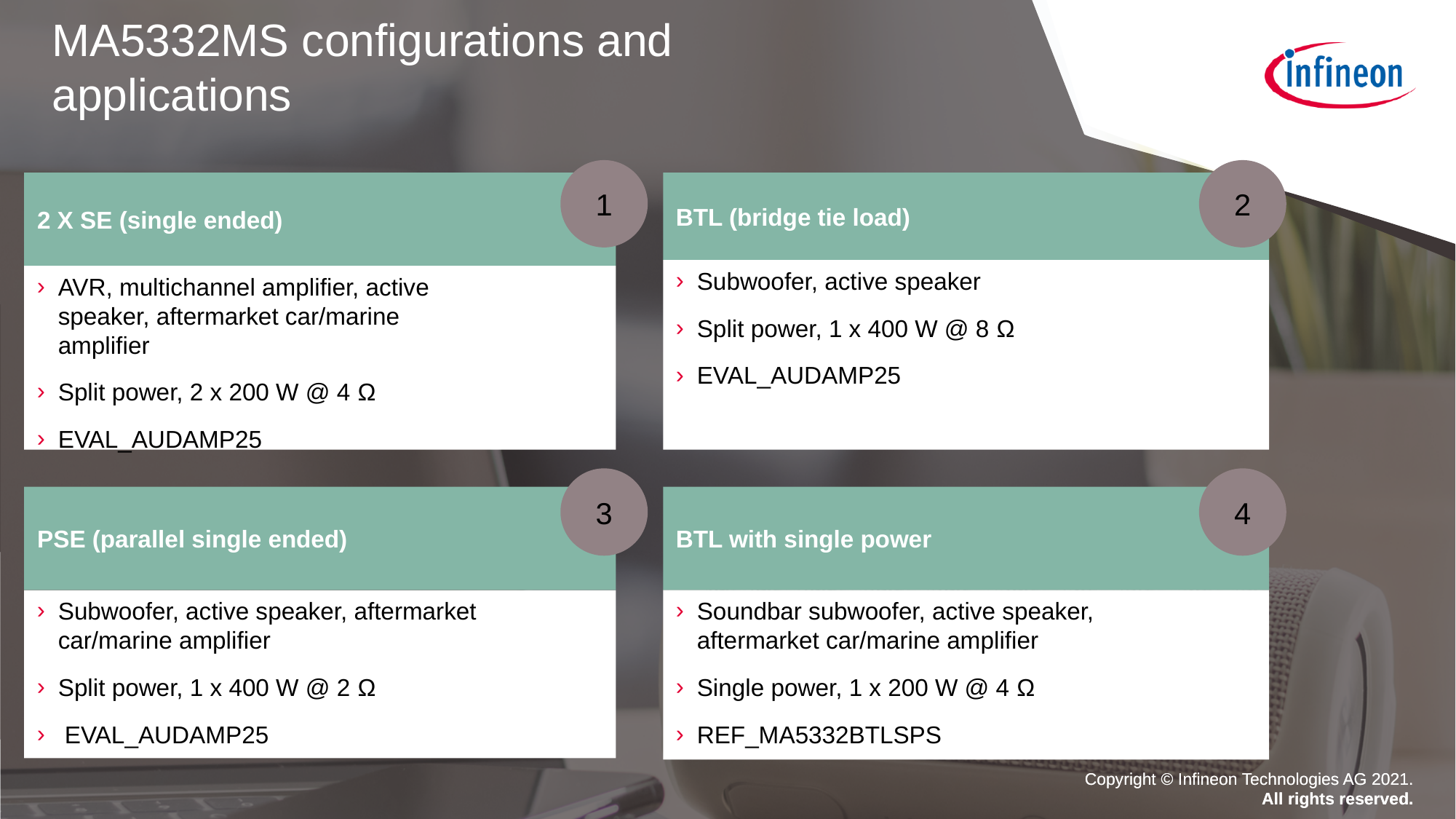

MA5332MS configurations and applications
1
2
BTL (bridge tie load)
Subwoofer, active speaker
Split power, 1 x 400 W @ 8 Ω
EVAL_AUDAMP25

2 X SE (single ended)
AVR, multichannel amplifier, active speaker, aftermarket car/marine amplifier
Split power, 2 x 200 W @ 4 Ω
EVAL_AUDAMP25

3
4

PSE (parallel single ended)

Subwoofer, active speaker, aftermarket car/marine amplifier
Split power, 1 x 400 W @ 2 Ω
 EVAL_AUDAMP25

BTL with single power
Soundbar subwoofer, active speaker, aftermarket car/marine amplifier
Single power, 1 x 200 W @ 4 Ω
REF_MA5332BTLSPS

Copyright © Infineon Technologies AG 2021.
All rights reserved.